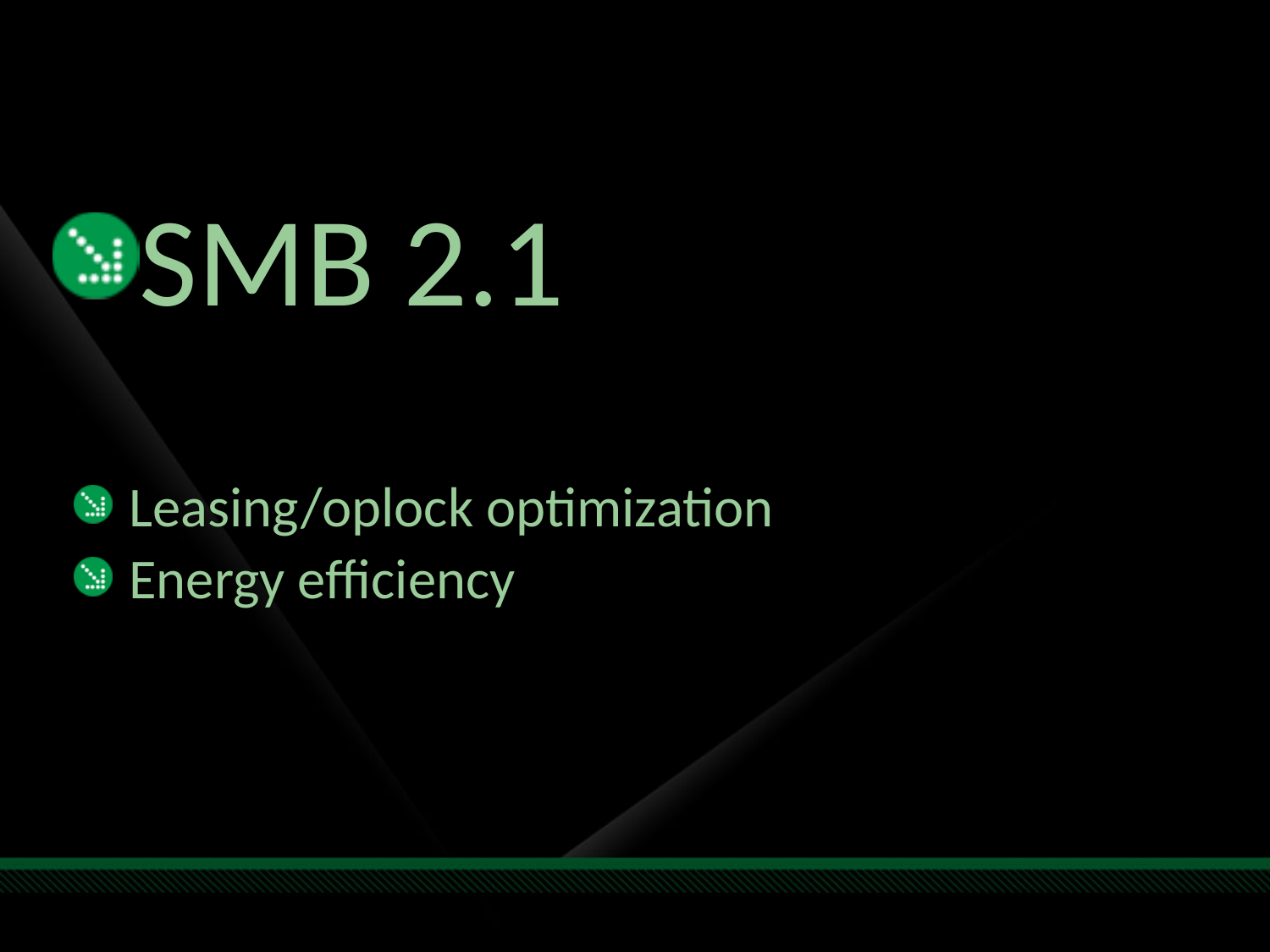

#

SMB 2.1
Leasing/oplock optimization
Energy efficiency